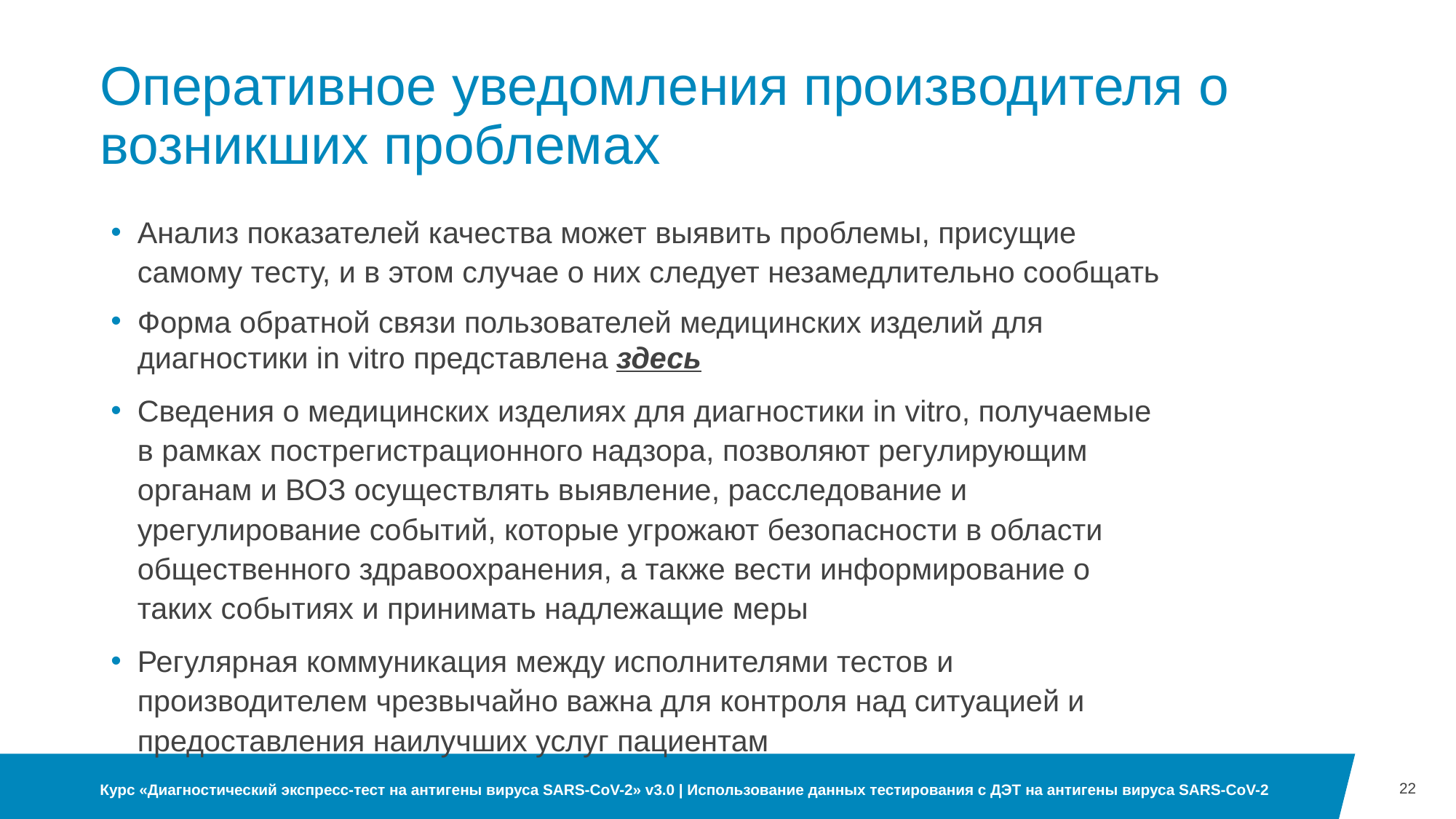

# Оперативное уведомления производителя о возникших проблемах
Анализ показателей качества может выявить проблемы, присущие самому тесту, и в этом случае о них следует незамедлительно сообщать
Форма обратной связи пользователей медицинских изделий для диагностики in vitro представлена здесь
Сведения о медицинских изделиях для диагностики in vitro, получаемые в рамках пострегистрационного надзора, позволяют регулирующим органам и ВОЗ осуществлять выявление, расследование и урегулирование событий, которые угрожают безопасности в области общественного здравоохранения, а также вести информирование о таких событиях и принимать надлежащие меры
Регулярная коммуникация между исполнителями тестов и производителем чрезвычайно важна для контроля над ситуацией и предоставления наилучших услуг пациентам

22
Курс «Диагностический экспресс-тест на антигены вируса SARS-CoV-2» v3.0 | Использование данных тестирования с ДЭТ на антигены вируса SARS-CoV-2